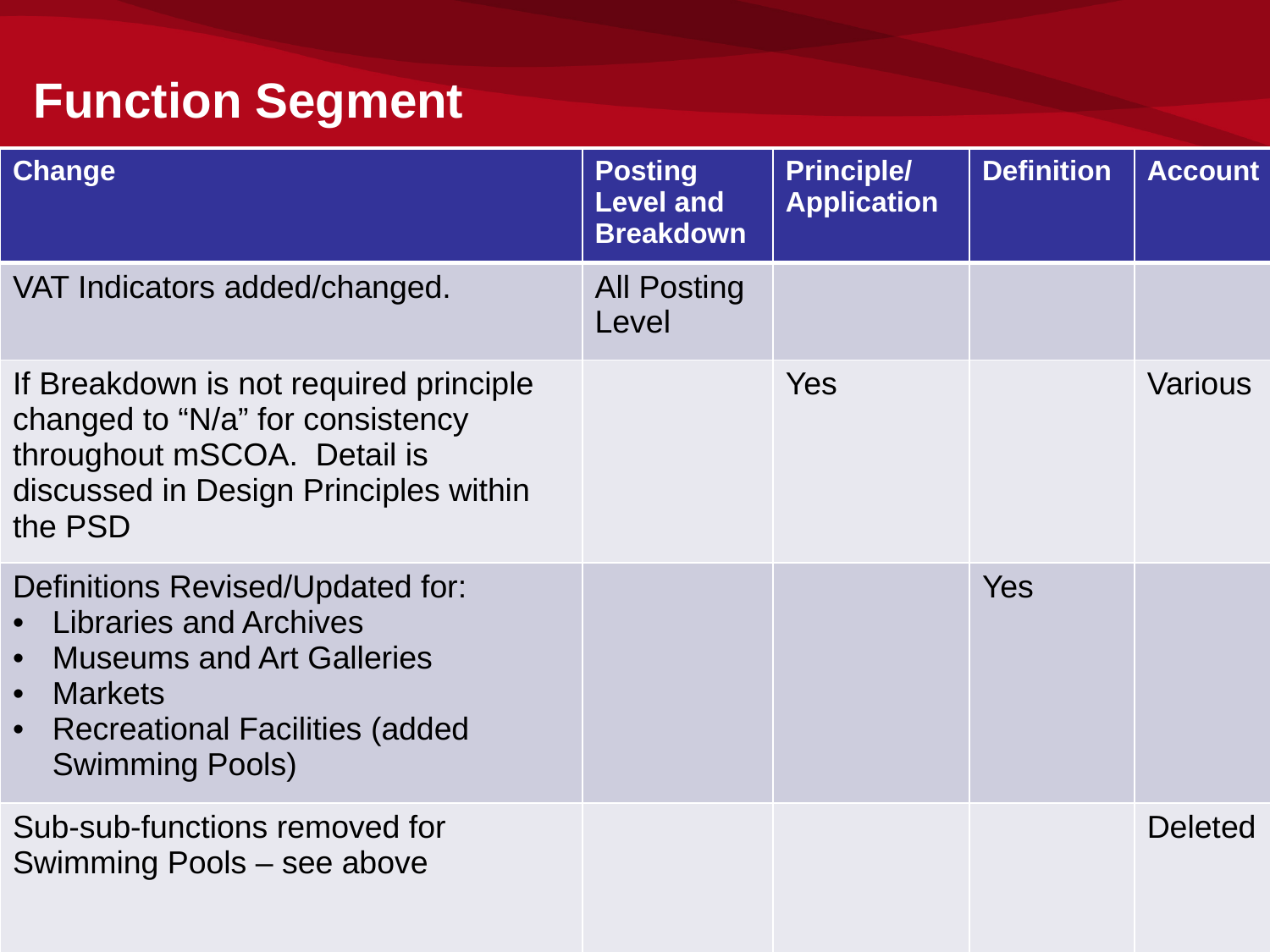

Function Segment
| Change | Posting Level and Breakdown | Principle/ Application | Definition | Account |
| --- | --- | --- | --- | --- |
| VAT Indicators added/changed. | All Posting Level |  |  |  |
| If Breakdown is not required principle changed to “N/a” for consistency throughout mSCOA. Detail is discussed in Design Principles within the PSD |  | Yes |  | Various |
| Definitions Revised/Updated for: Libraries and Archives Museums and Art Galleries Markets Recreational Facilities (added Swimming Pools) |  |  | Yes |  |
| Sub-sub-functions removed for Swimming Pools – see above |  |  |  | Deleted |